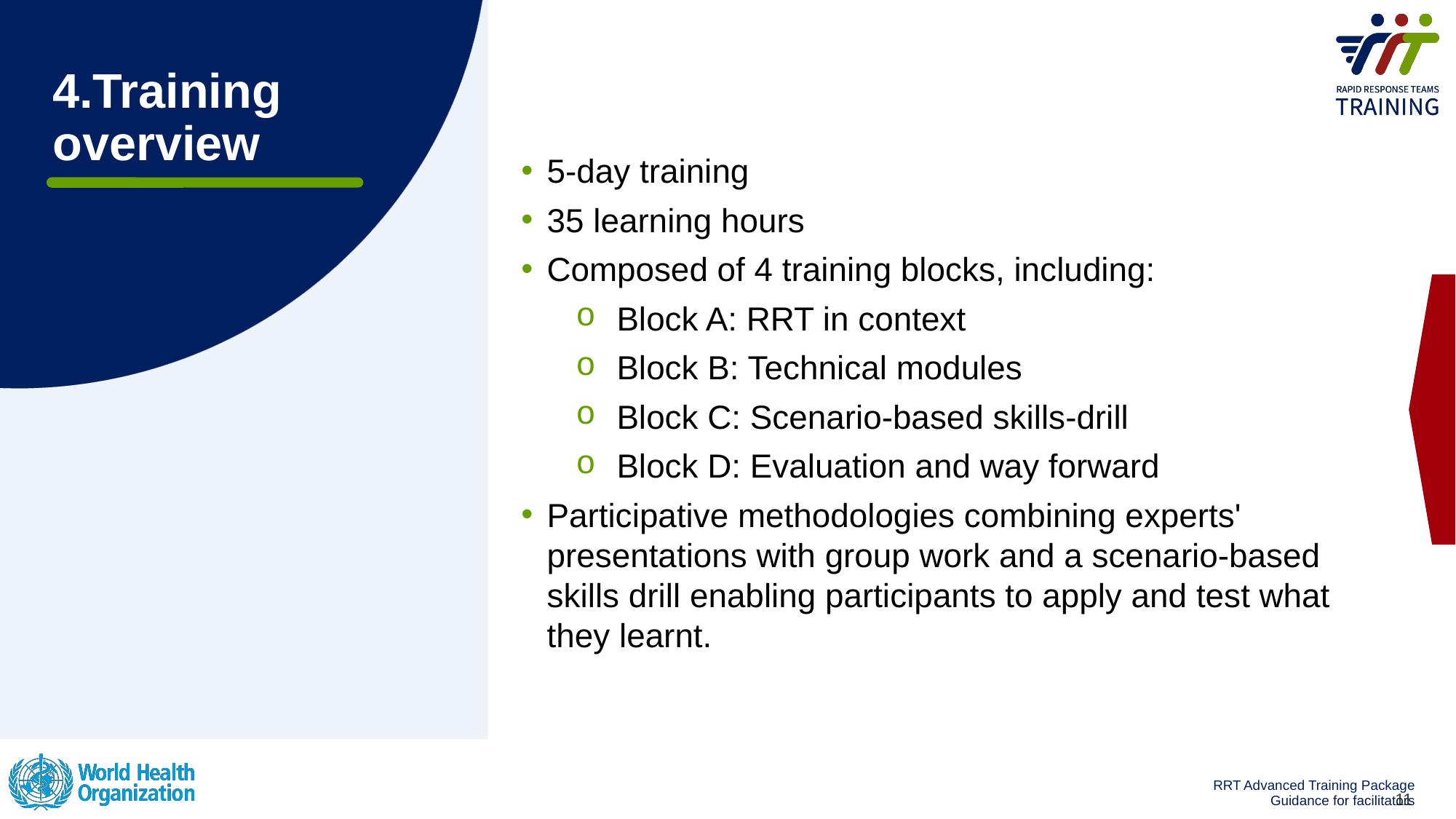

# 4.Training overview
5-day training
35 learning hours
Composed of 4 training blocks, including:
Block A: RRT in context
Block B: Technical modules
Block C: Scenario-based skills-drill
Block D: Evaluation and way forward
Participative methodologies combining experts' presentations with group work and a scenario-based skills drill enabling participants to apply and test what they learnt.